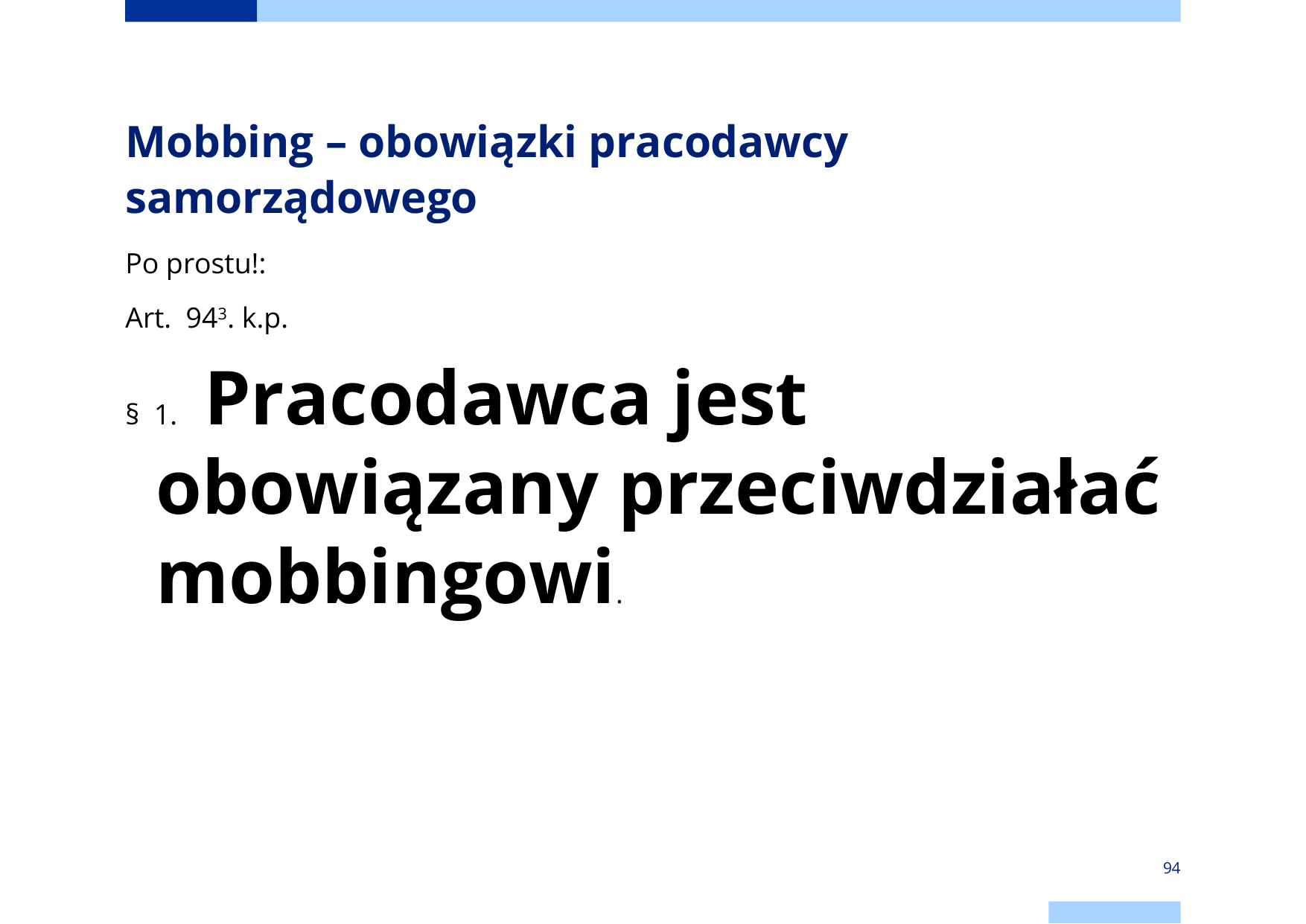

# Mobbing – obowiązki pracodawcy samorządowego
Po prostu!:
Art.  943. k.p.
§  1.  Pracodawca jest obowiązany przeciwdziałać mobbingowi.

94